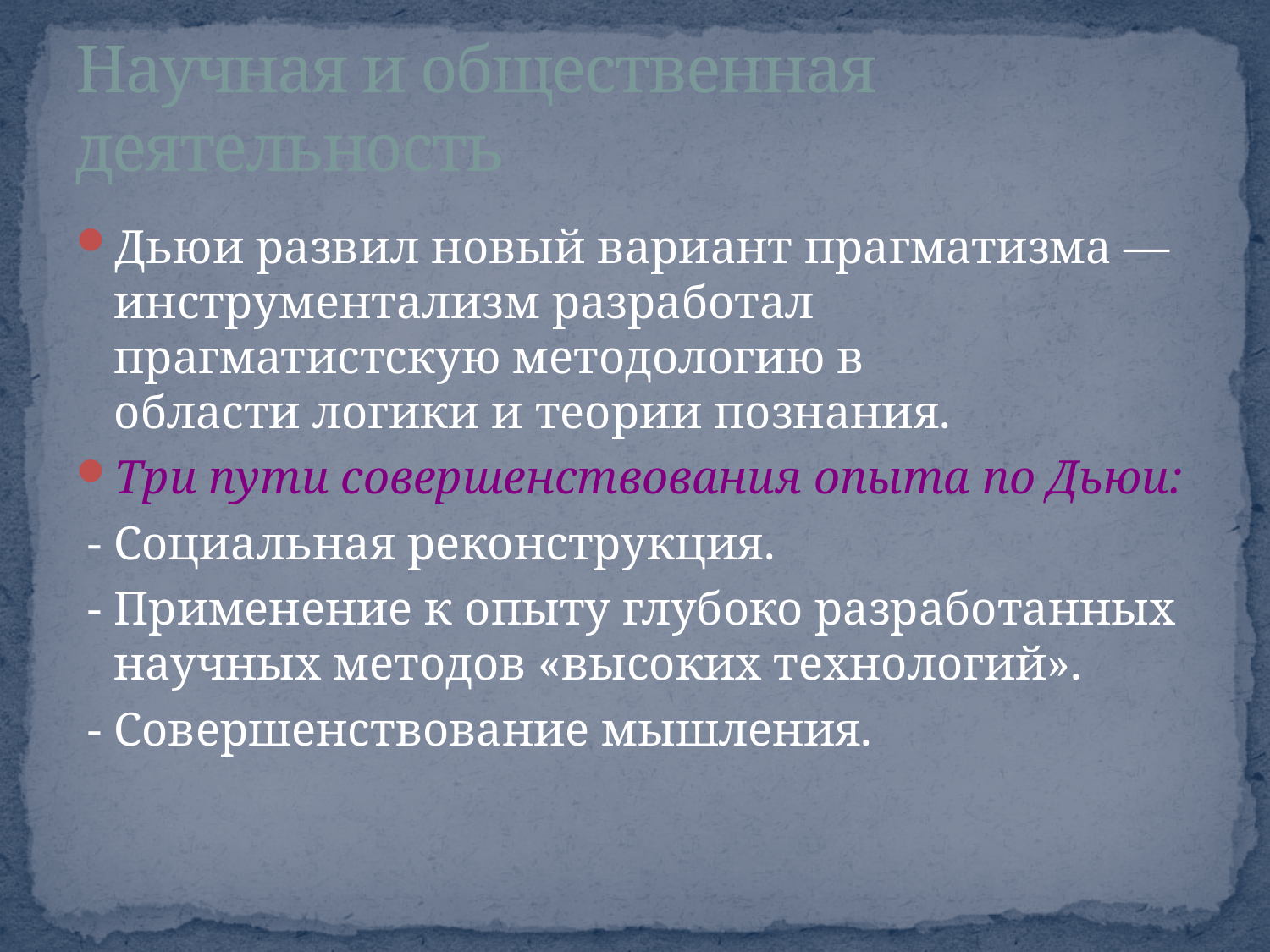

# Научная и общественная деятельность
Дьюи развил новый вариант прагматизма —инструментализм разработал прагматистскую методологию в области логики и теории познания.
Три пути совершенствования опыта по Дьюи:
 - Социальная реконструкция.
 - Применение к опыту глубоко разработанных научных методов «высоких технологий».
 - Совершенствование мышления.